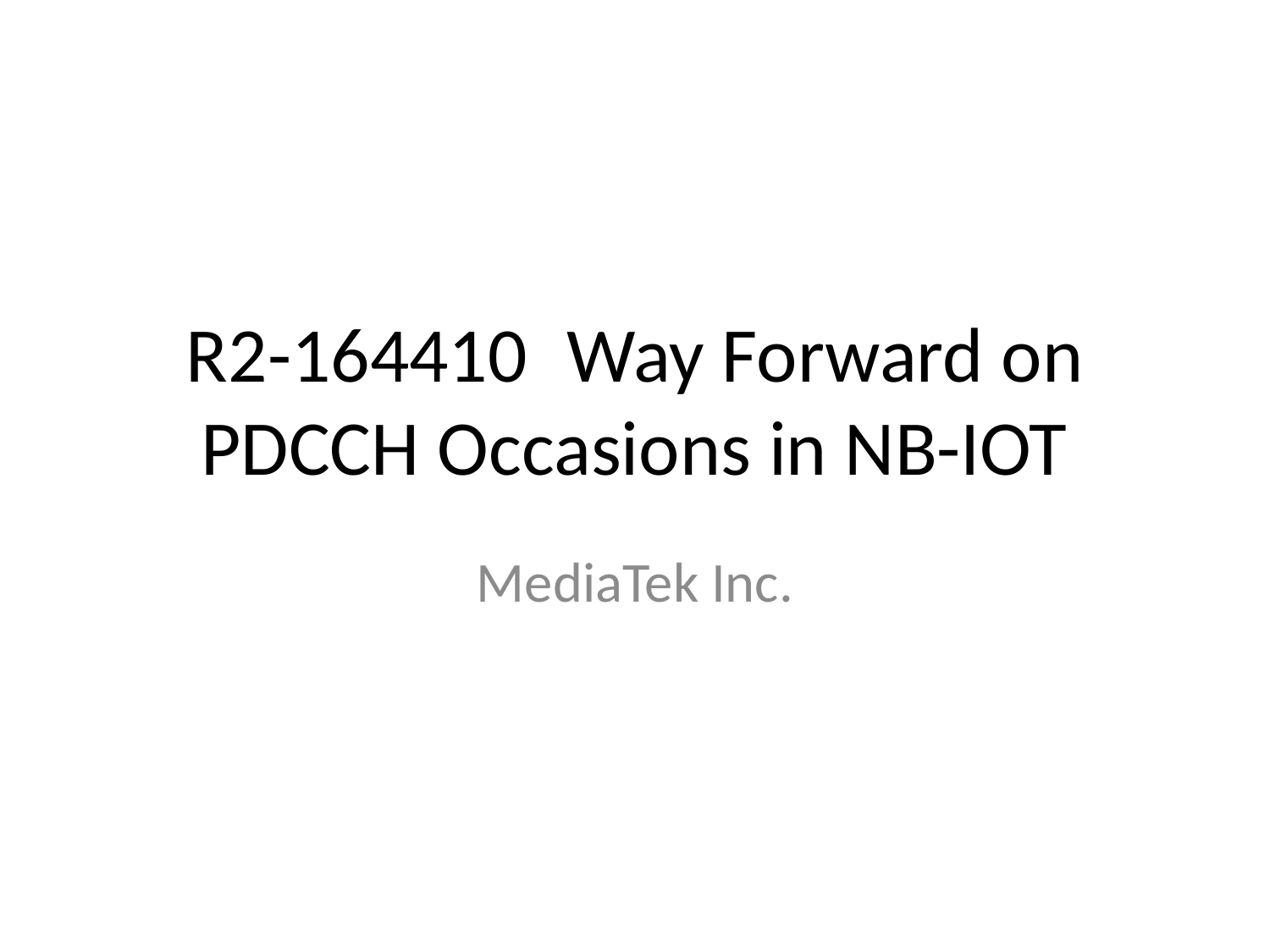

# R2-164410	Way Forward on PDCCH Occasions in NB-IOT
MediaTek Inc.